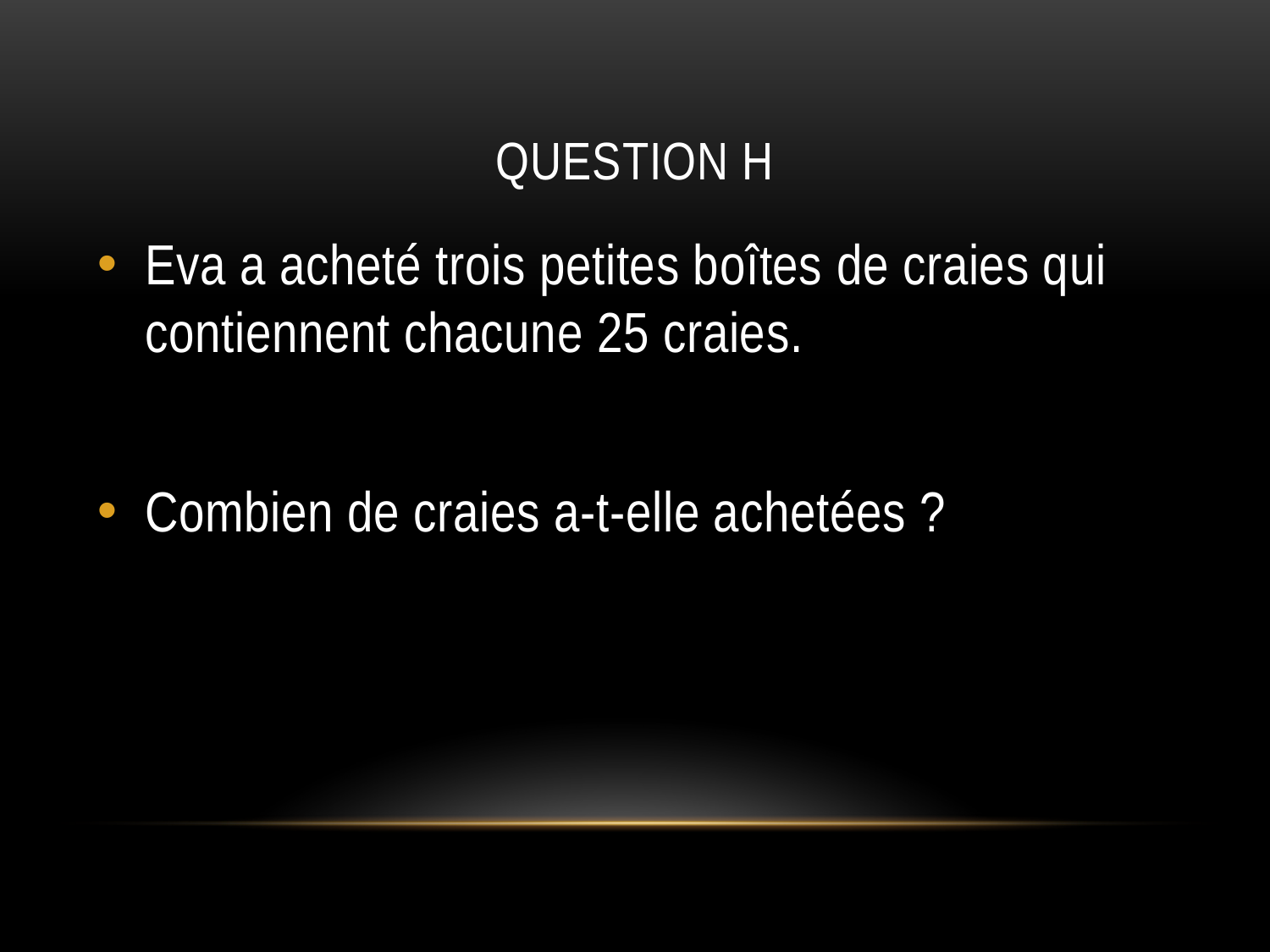

# QUESTION H
Eva a acheté trois petites boîtes de craies qui contiennent chacune 25 craies.

Combien de craies a-t-elle achetées ?